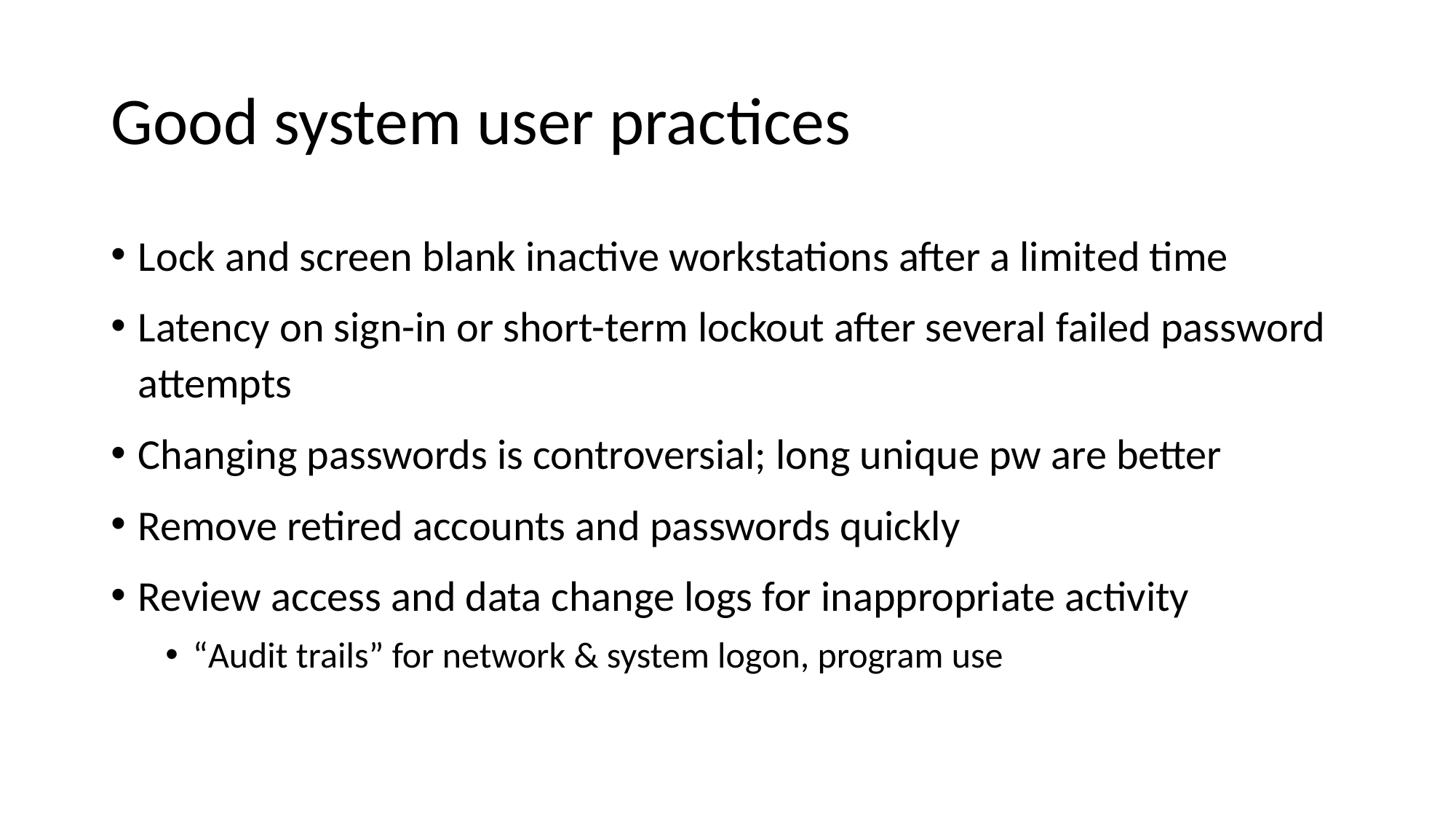

# Good system user practices
Lock and screen blank inactive workstations after a limited time
Latency on sign-in or short-term lockout after several failed password attempts
Changing passwords is controversial; long unique pw are better
Remove retired accounts and passwords quickly
Review access and data change logs for inappropriate activity
“Audit trails” for network & system logon, program use